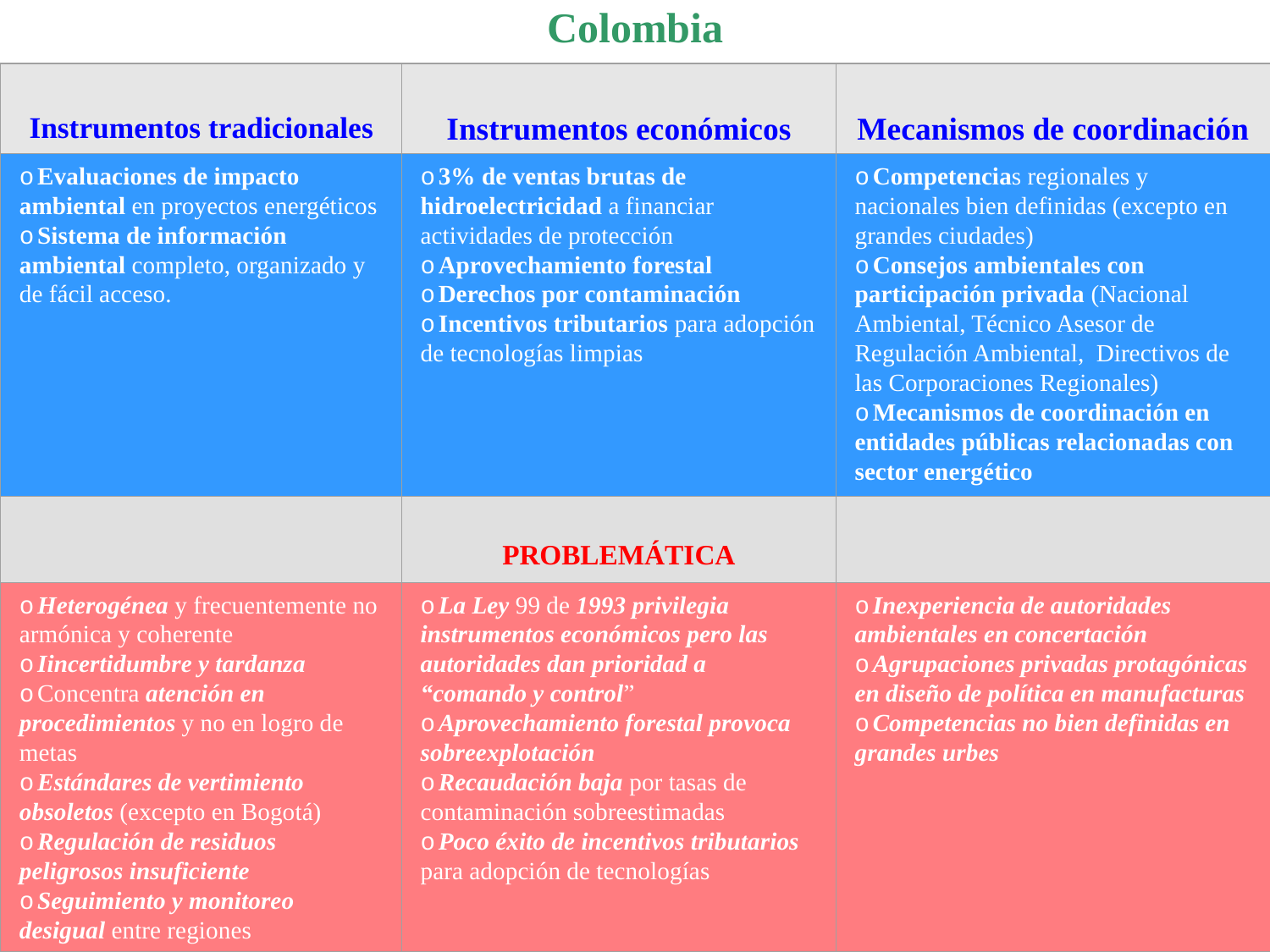

Colombia

Instrumentos tradicionales

Instrumentos económicos

Mecanismos de coordinación

o Evaluaciones de impacto ambiental en proyectos energéticos
o Sistema de información ambiental completo, organizado y de fácil acceso.

o 3% de ventas brutas de hidroelectricidad a financiar actividades de protección
o Aprovechamiento forestal
o Derechos por contaminación
o Incentivos tributarios para adopción de tecnologías limpias

o Competencias regionales y nacionales bien definidas (excepto en grandes ciudades)
o Consejos ambientales con participación privada (Nacional Ambiental, Técnico Asesor de  Regulación Ambiental,  Directivos de las Corporaciones Regionales)
o Mecanismos de coordinación en entidades públicas relacionadas con sector energético

PROBLEMÁTICA

o Heterogénea y frecuentemente no armónica y coherente
o Iincertidumbre y tardanza
o Concentra atención en procedimientos y no en logro de metas
o Estándares de vertimiento obsoletos (excepto en Bogotá)
o Regulación de residuos peligrosos insuficiente
o Seguimiento y monitoreo desigual entre regiones

o La Ley 99 de 1993 privilegia instrumentos económicos pero las autoridades dan prioridad a “comando y control”
o Aprovechamiento forestal provoca sobreexplotación
o Recaudación baja por tasas de contaminación sobreestimadas
o Poco éxito de incentivos tributarios para adopción de tecnologías

o Inexperiencia de autoridades ambientales en concertación
o Agrupaciones privadas protagónicas en diseño de política en manufacturas
o Competencias no bien definidas en grandes urbes